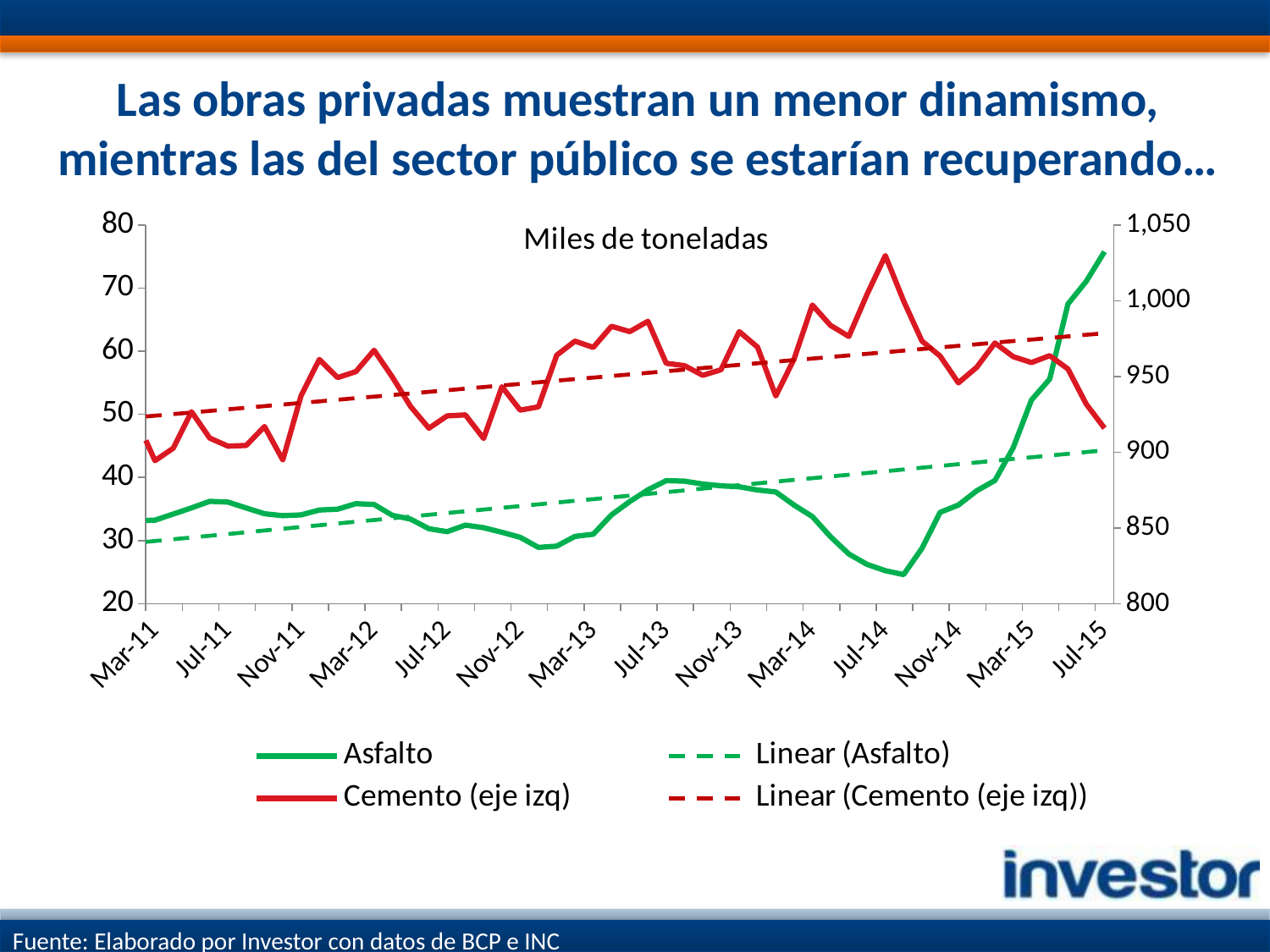

# Las obras privadas muestran un menor dinamismo, mientras las del sector público se estarían recuperando…

### Chart: Miles de toneladas

| Category | Asfalto | Cemento (eje izq) |
|---|---|---|
| 40513 | 32.680723 | 938.1655078124999 |
| 40544 | 33.276778 | 938.1492028125 |
| 40575 | 33.145422999999994 | 921.1385811458333 |
| 40603 | 33.21939 | 894.4033964791668 |
| 40634 | 34.188866 | 902.6016393125 |
| 40664 | 35.177284 | 926.7091783125001 |
| 40695 | 36.212032 | 909.2788853125 |
| 40725 | 36.096534 | 903.9642453125 |
| 40756 | 35.15851299999999 | 904.4782093125 |
| 40787 | 34.242034 | 916.9262487925 |
| 40817 | 33.938686000000004 | 894.8721867925001 |
| 40848 | 34.061238 | 937.2440752925 |
| 40878 | 34.8354 | 961.2083989800002 |
| 40909 | 34.971973 | 949.2387009800001 |
| 40940 | 35.843255 | 953.1371336466668 |
| 40969 | 35.71442600000001 | 967.2695183133334 |
| 41000 | 33.993022 | 949.5932114800002 |
| 41030 | 33.389962 | 930.15962448 |
| 41061 | 31.872849000000002 | 915.80757348 |
| 41091 | 31.400215 | 923.9535054800001 |
| 41122 | 32.441065 | 924.6042874799999 |
| 41153 | 32.031601 | 909.0687439999999 |
| 41183 | 31.308789 | 943.2013431499998 |
| 41214 | 30.511765000000004 | 927.7394011499999 |
| 41244 | 28.906002 | 929.9453961500002 |
| 41275 | 29.116281999999998 | 964.01373815 |
| 41306 | 30.648193 | 973.2913981499998 |
| 41334 | 30.999275999999995 | 969.14872715 |
| 41365 | 34.062763999999994 | 983.0924291499999 |
| 41395 | 36.180738 | 979.5628341499998 |
| 41426 | 38.043096 | 986.41084515 |
| 41456 | 39.492319 | 958.6947748166665 |
| 41487 | 39.413046 | 957.1120528166665 |
| 41518 | 38.952526000000006 | 950.7295575008773 |
| 41548 | 38.676961000000006 | 954.4108853508774 |
| 41579 | 38.52094100000001 | 979.5673073508773 |
| 41609 | 38.00933300000001 | 969.3357293508773 |
| 41640 | 37.705607 | 937.0913693508774 |
| 41671 | 35.620923000000005 | 961.4181543508774 |
| 41699 | 33.800626 | 997.1168883508773 |
| 41730 | 30.60563 | 983.6616290567597 |
| 41760 | 27.86231 | 976.4000590567596 |
| 41791 | 26.215538000000002 | 1004.2794978067595 |
| 41821 | 25.224110999999997 | 1029.7610354032508 |
| 41852 | 24.602554999999995 | 999.8484144032509 |
| 41883 | 28.752048999999996 | 973.4098407190404 |
| 41913 | 34.462177000000004 | 963.39386124285 |
| 41944 | 35.631197 | 945.771758465072 |
| 41974 | 37.879323 | 955.9766479387563 |
| 42005 | 39.52480899999999 | 972.0922189387562 |
| 42036 | 44.703376 | 963.0357769387562 |
| 42064 | 52.26047 | 959.1465539387561 |
| 42095 | 55.57709 | 963.7191862328737 |
| 42125 | 67.46709 | 954.9458102328738 |
| 42156 | 71.06137600000001 | 931.7327304828739 |
| 42186 | 75.75773899999999 | 915.856766219716 |
Fuente: Elaborado por Investor con datos de BCP e INC